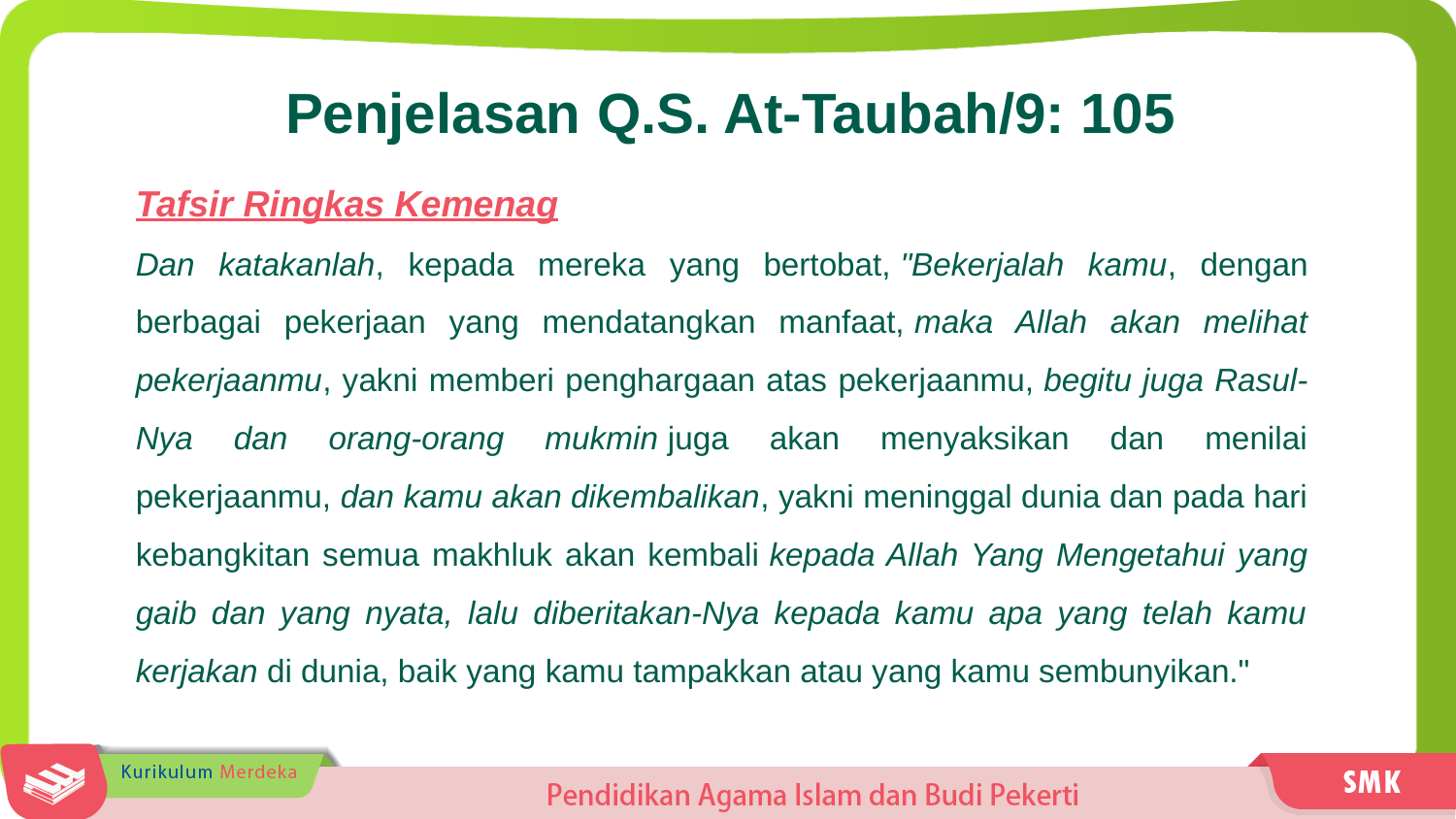

Penjelasan Q.S. At-Taubah/9: 105
Tafsir Ringkas Kemenag
Dan katakanlah, kepada mereka yang bertobat, "Bekerjalah kamu, dengan berbagai pekerjaan yang mendatangkan manfaat, maka Allah akan melihat pekerjaanmu, yakni memberi penghargaan atas pekerjaanmu, begitu juga Rasul-Nya dan orang-orang mukmin juga akan menyaksikan dan menilai pekerjaanmu, dan kamu akan dikembalikan, yakni meninggal dunia dan pada hari kebangkitan semua makhluk akan kembali kepada Allah Yang Mengetahui yang gaib dan yang nyata, lalu diberitakan-Nya kepada kamu apa yang telah kamu kerjakan di dunia, baik yang kamu tampakkan atau yang kamu sembunyikan."